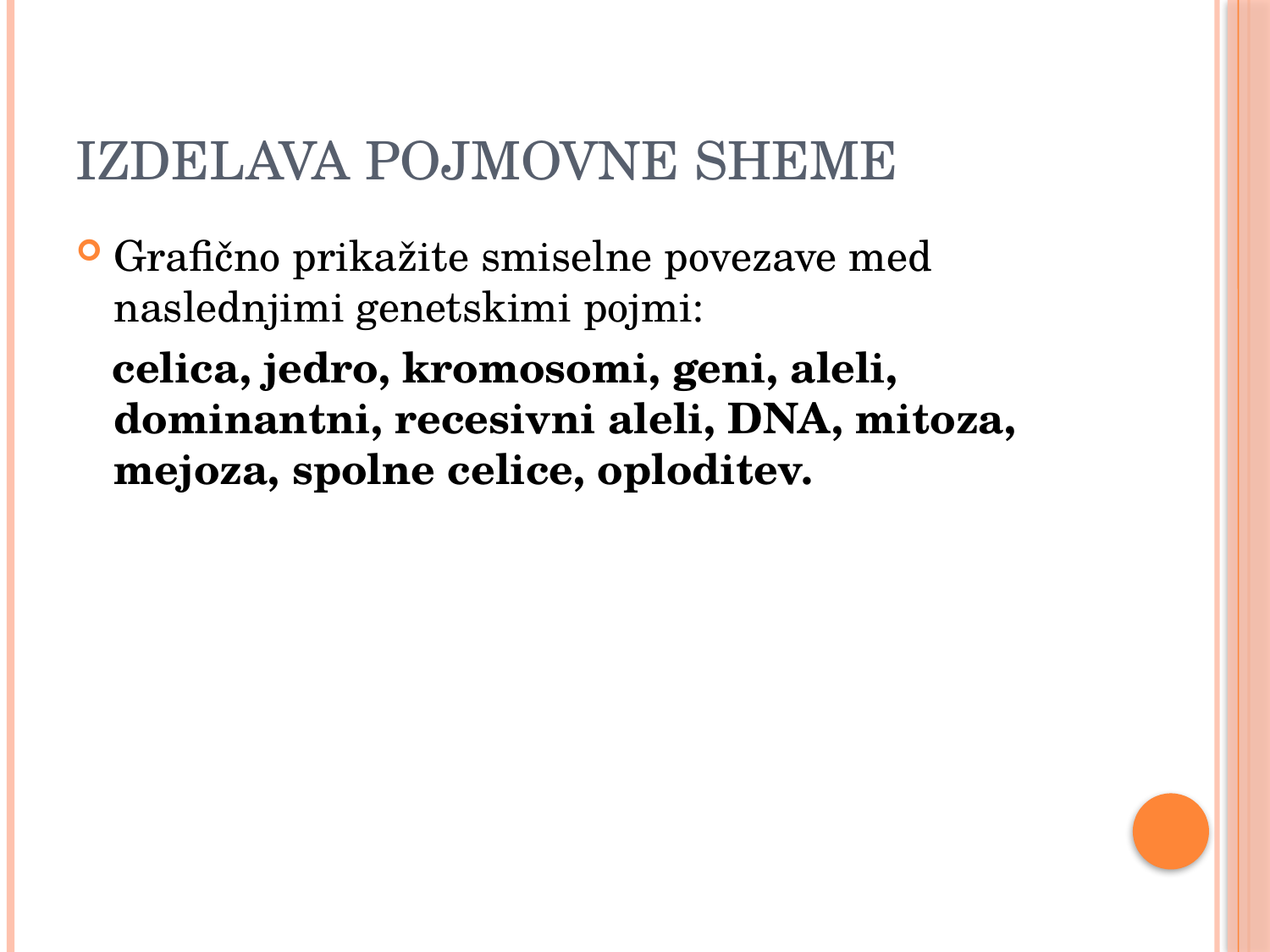

# Izdelava pojmovne sheme
Grafično prikažite smiselne povezave med naslednjimi genetskimi pojmi:
   celica, jedro, kromosomi, geni, aleli, dominantni, recesivni aleli, DNA, mitoza, mejoza, spolne celice, oploditev.